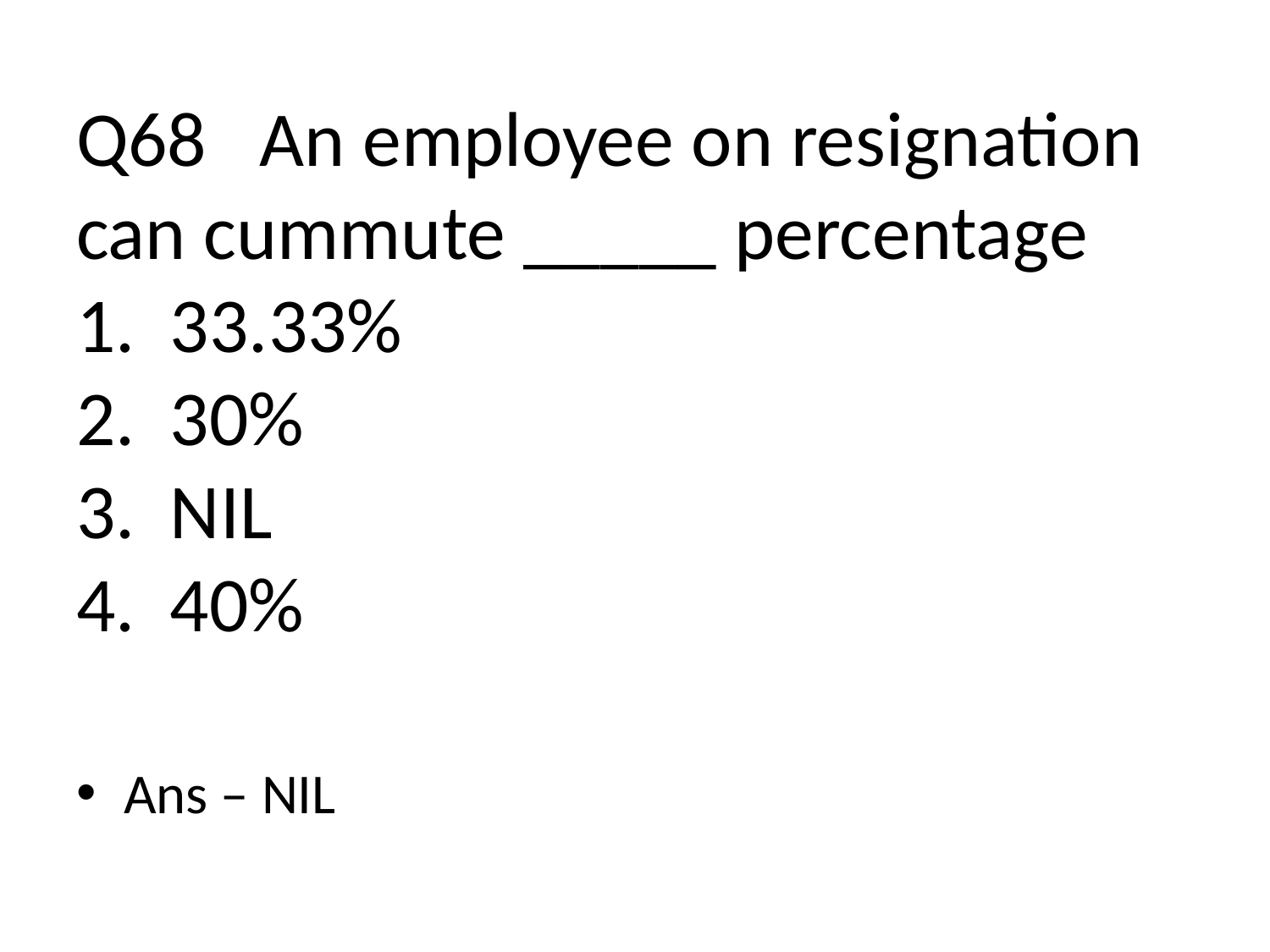

# Q68   An employee on resignation can cummute _____ percentage 1.  33.33% 2.  30% 3.  NIL 4.  40%
Ans – NIL